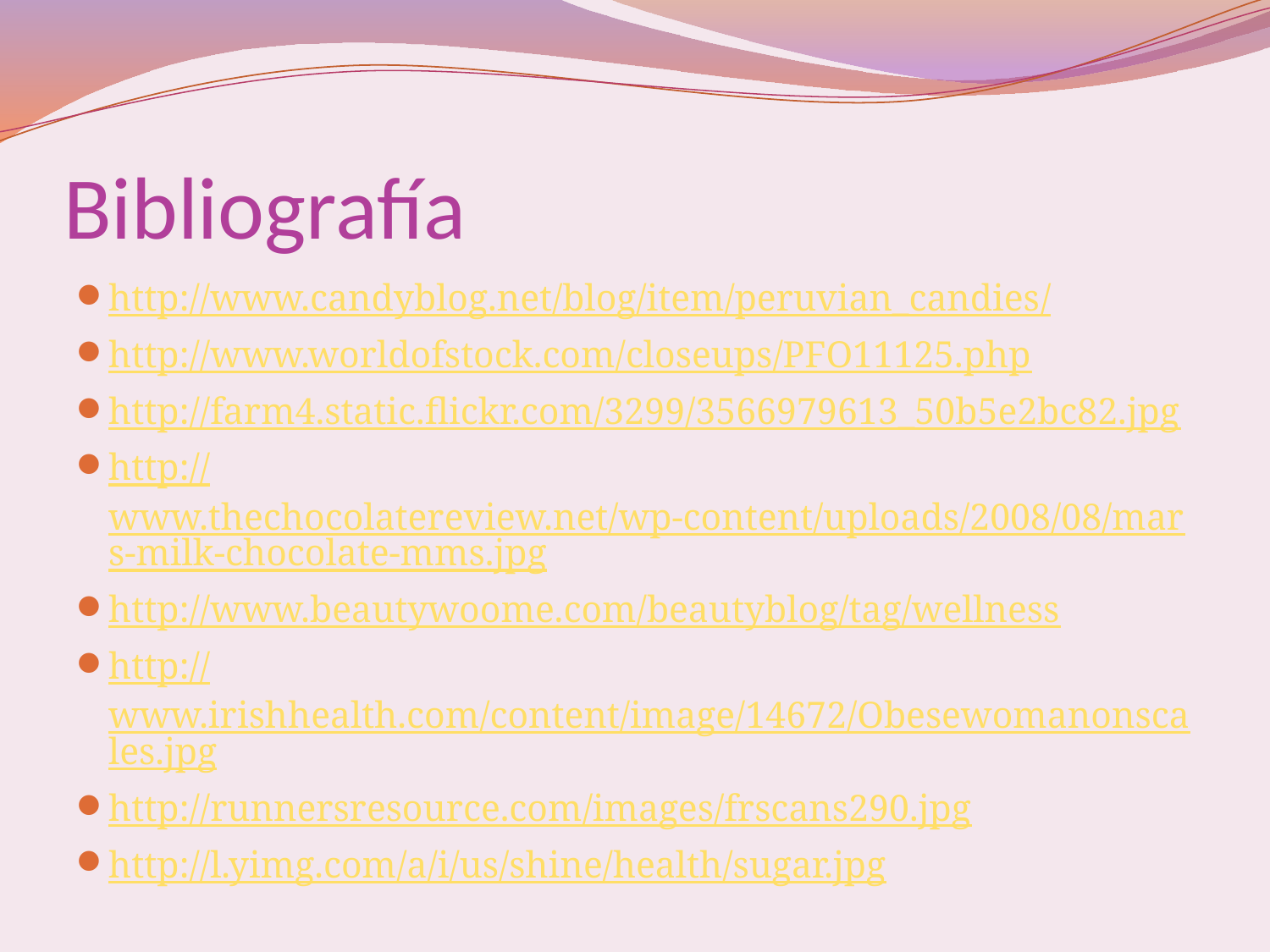

# Bibliografía
http://www.candyblog.net/blog/item/peruvian_candies/
http://www.worldofstock.com/closeups/PFO11125.php
http://farm4.static.flickr.com/3299/3566979613_50b5e2bc82.jpg
http://www.thechocolatereview.net/wp-content/uploads/2008/08/mars-milk-chocolate-mms.jpg
http://www.beautywoome.com/beautyblog/tag/wellness
http://www.irishhealth.com/content/image/14672/Obesewomanonscales.jpg
http://runnersresource.com/images/frscans290.jpg
http://l.yimg.com/a/i/us/shine/health/sugar.jpg